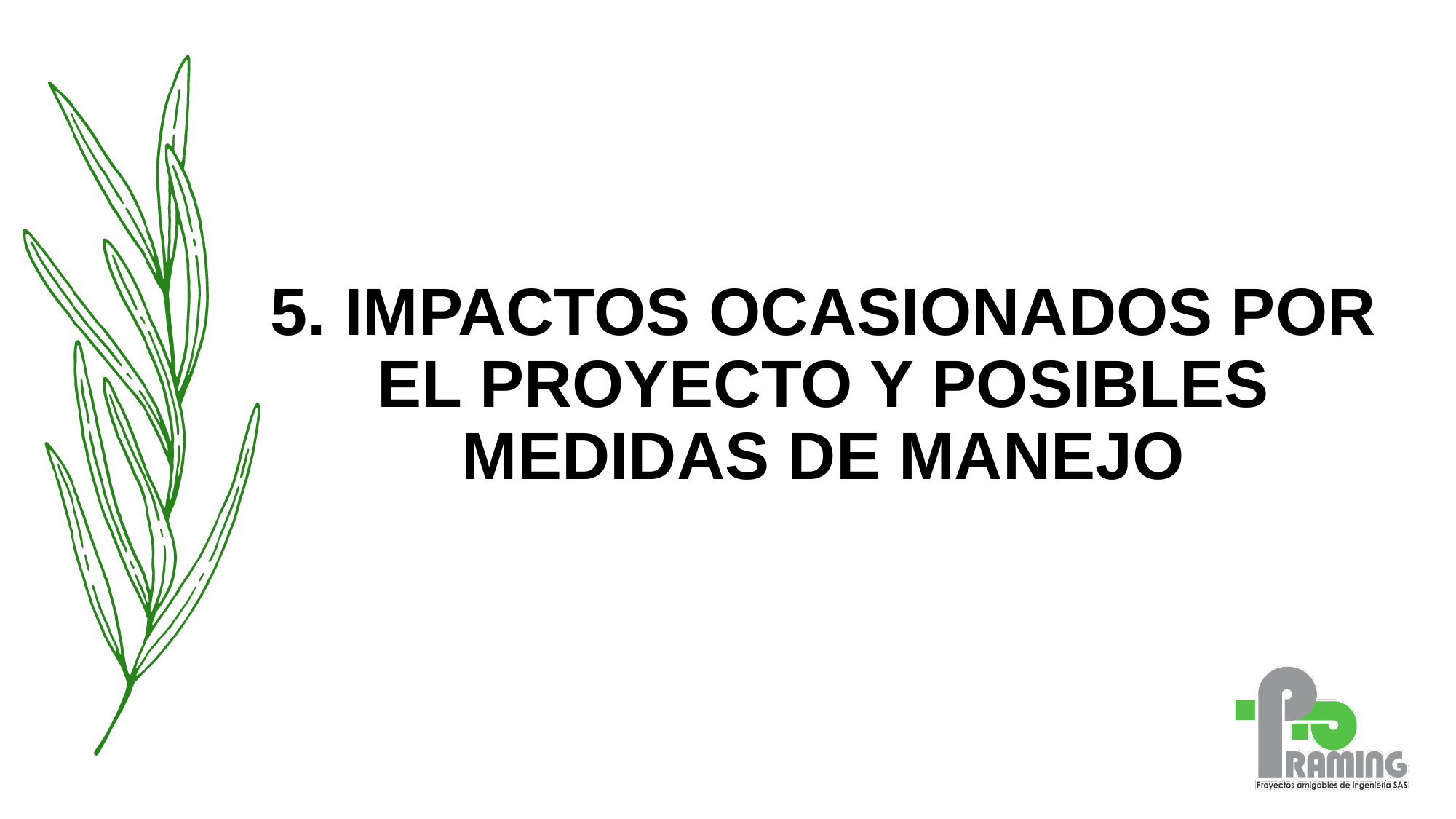

5. IMPACTOS OCASIONADOS POR EL PROYECTO Y POSIBLES MEDIDAS DE MANEJO